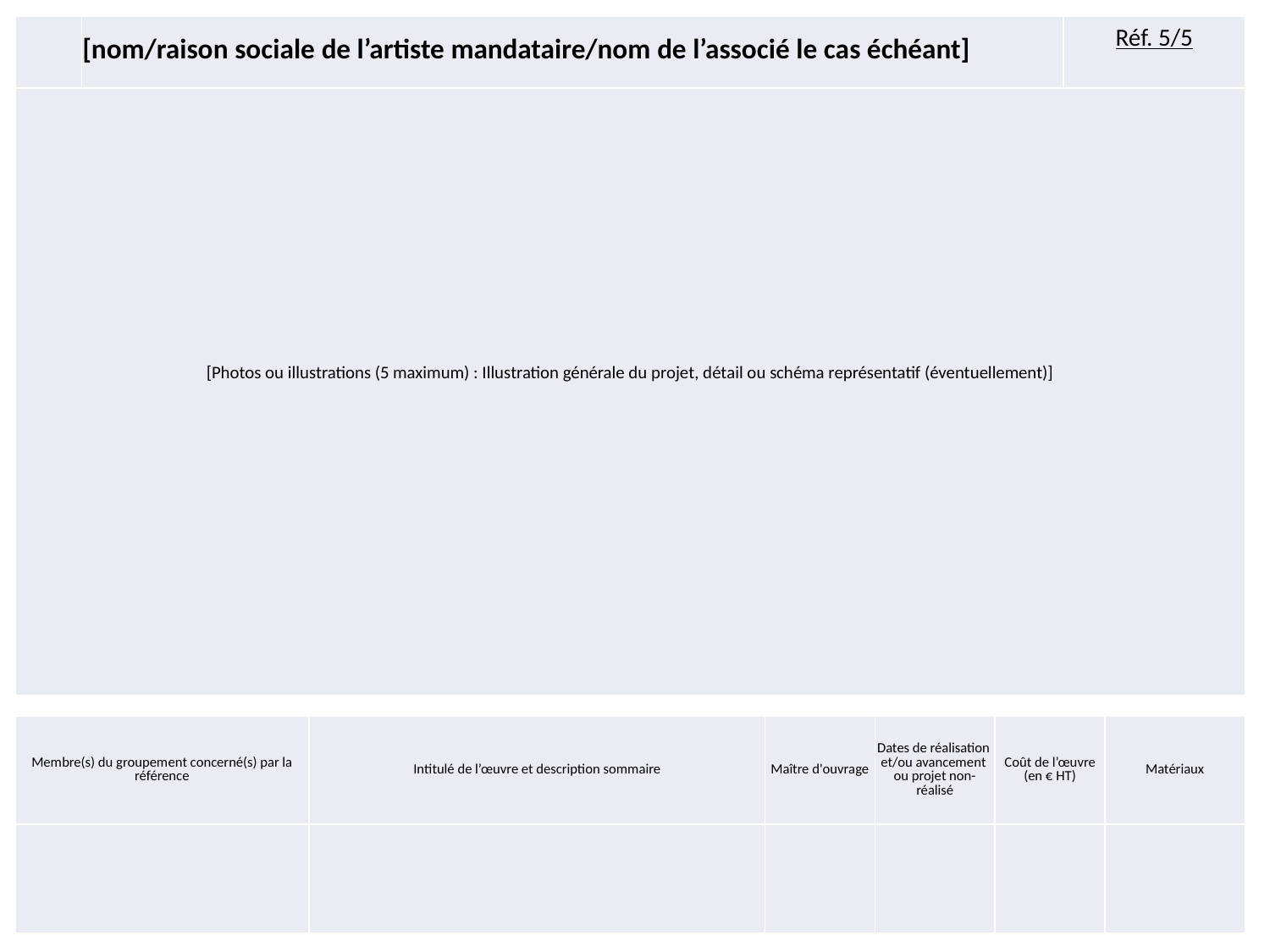

|  | [nom/raison sociale de l’artiste mandataire/nom de l’associé le cas échéant] | Réf. 5/5 |
| --- | --- | --- |
| [Photos ou illustrations (5 maximum) : Illustration générale du projet, détail ou schéma représentatif (éventuellement)] |  |  |
| Membre(s) du groupement concerné(s) par la référence | Intitulé de l’œuvre et description sommaire | Maître d'ouvrage | Dates de réalisation et/ou avancement ou projet non-réalisé | Coût de l’œuvre (en € HT) | Matériaux |
| --- | --- | --- | --- | --- | --- |
|  |  |  |  |  |  |
6